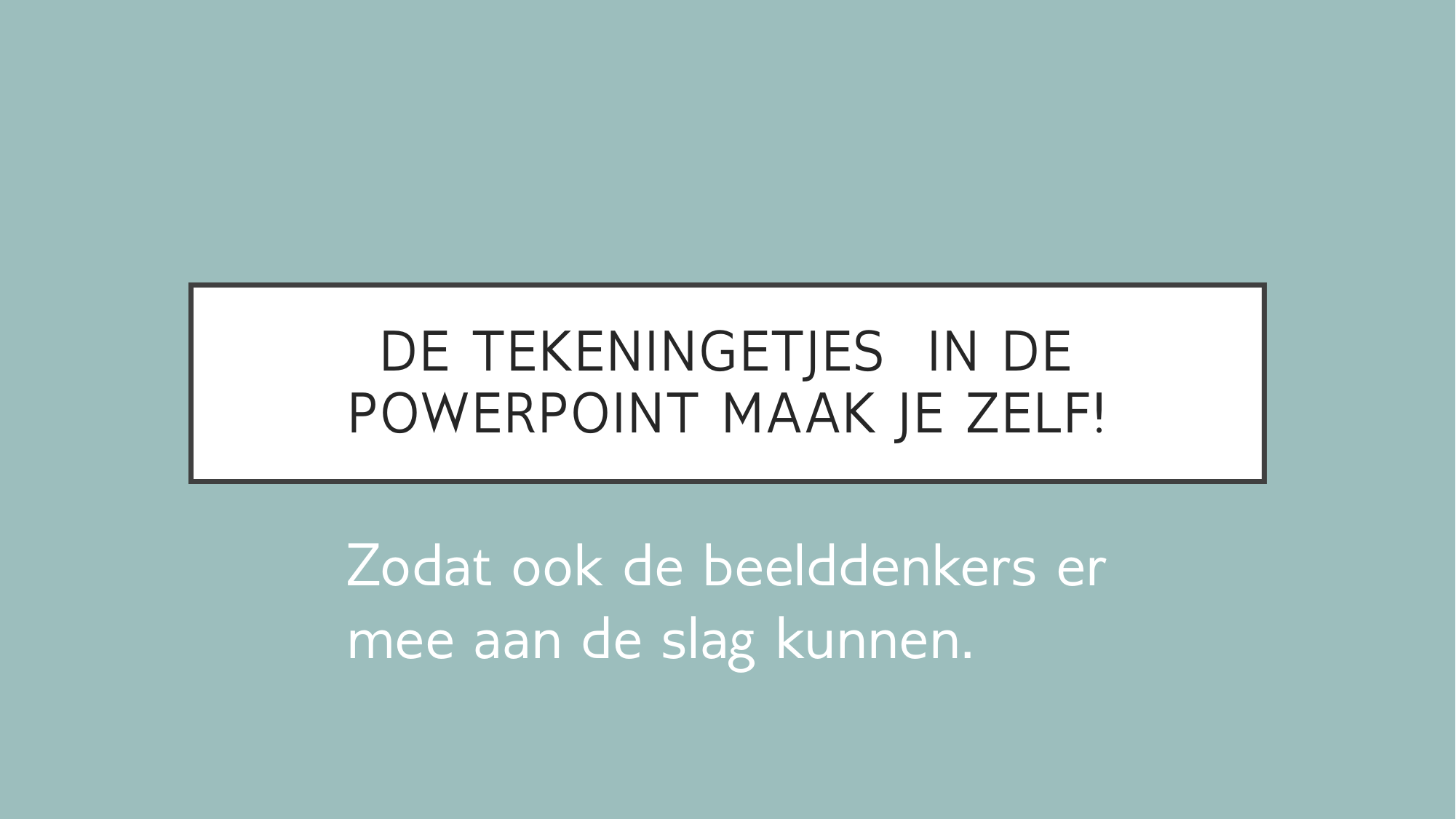

# De Tekeningetjes  in de powerpoint maak je zelf!
Zodat ook de beelddenkers er mee aan de slag kunnen.